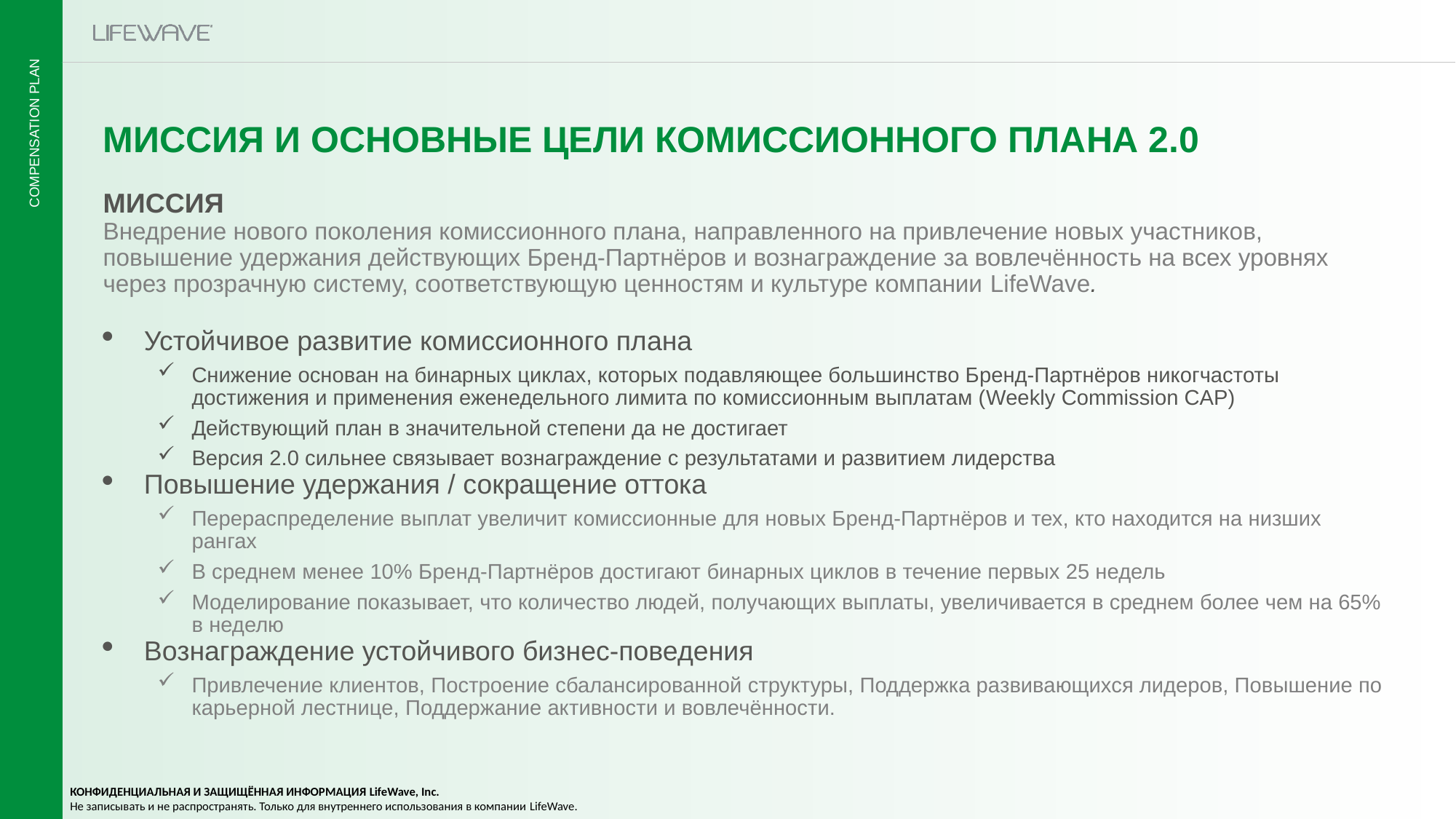

МИССИЯ И ОСНОВНЫЕ ЦЕЛИ КОМИССИОННОГО ПЛАНА 2.0
МИССИЯ
Внедрение нового поколения комиссионного плана, направленного на привлечение новых участников, повышение удержания действующих Бренд-Партнёров и вознаграждение за вовлечённость на всех уровнях через прозрачную систему, соответствующую ценностям и культуре компании LifeWave.

Устойчивое развитие комиссионного плана
Снижение основан на бинарных циклах, которых подавляющее большинство Бренд-Партнёров никогчастоты достижения и применения еженедельного лимита по комиссионным выплатам (Weekly Commission CAP)
Действующий план в значительной степени да не достигает
Версия 2.0 сильнее связывает вознаграждение с результатами и развитием лидерства
Повышение удержания / сокращение оттока
Перераспределение выплат увеличит комиссионные для новых Бренд-Партнёров и тех, кто находится на низших рангах
В среднем менее 10% Бренд-Партнёров достигают бинарных циклов в течение первых 25 недель
Моделирование показывает, что количество людей, получающих выплаты, увеличивается в среднем более чем на 65% в неделю
Вознаграждение устойчивого бизнес-поведения
Привлечение клиентов, Построение сбалансированной структуры, Поддержка развивающихся лидеров, Повышение по карьерной лестнице, Поддержание активности и вовлечённости.

КОНФИДЕНЦИАЛЬНАЯ И ЗАЩИЩЁННАЯ ИНФОРМАЦИЯ LifeWave, Inc.
Не записывать и не распространять. Только для внутреннего использования в компании LifeWave.